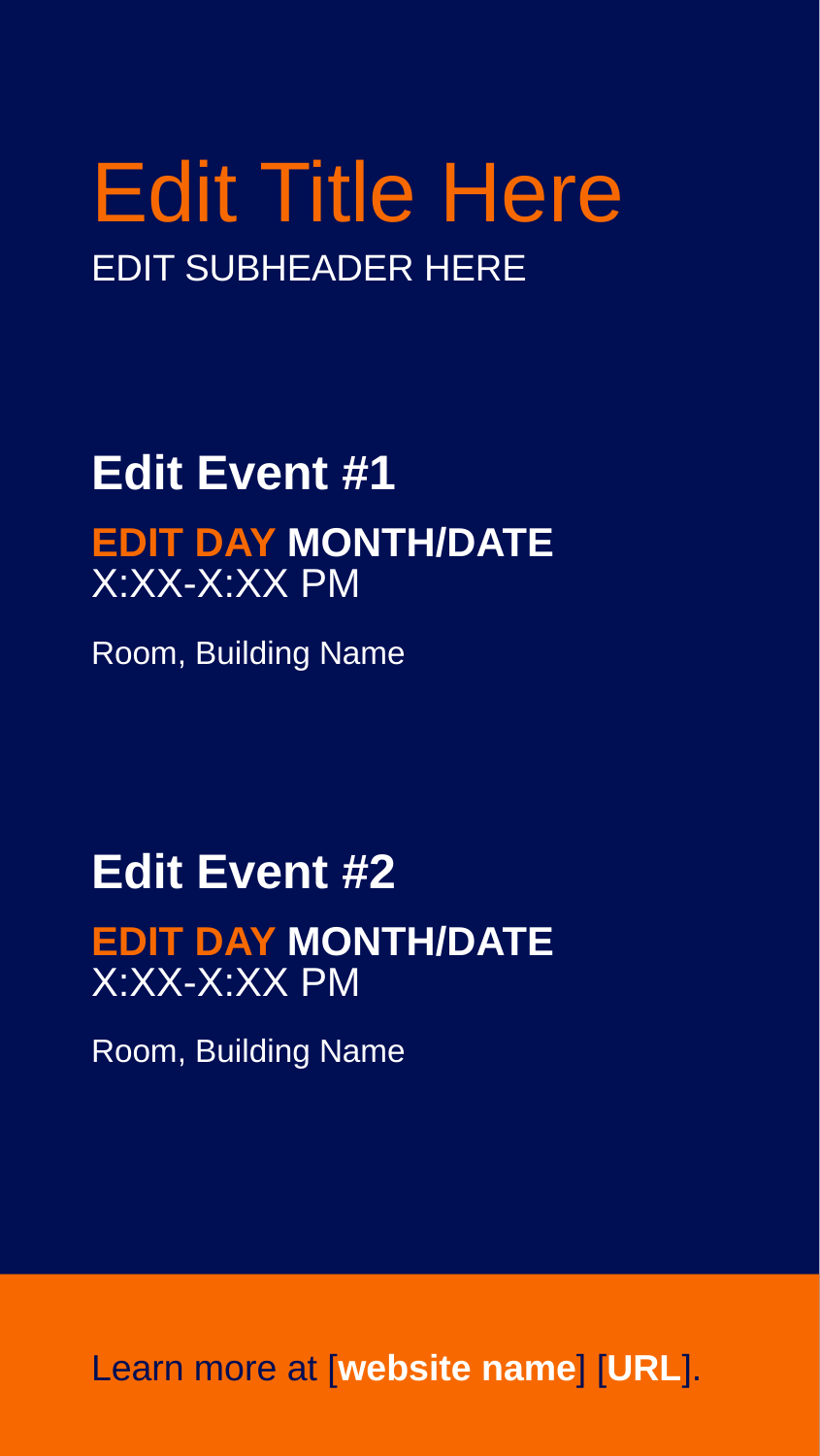

Edit Title Here
EDIT SUBHEADER HERE
Edit Event #1
EDIT DAY MONTH/DATE
X:XX-X:XX PM
Room, Building Name
Edit Event #2
EDIT DAY MONTH/DATE
X:XX-X:XX PM
Room, Building Name
Learn more at [website name] [URL].